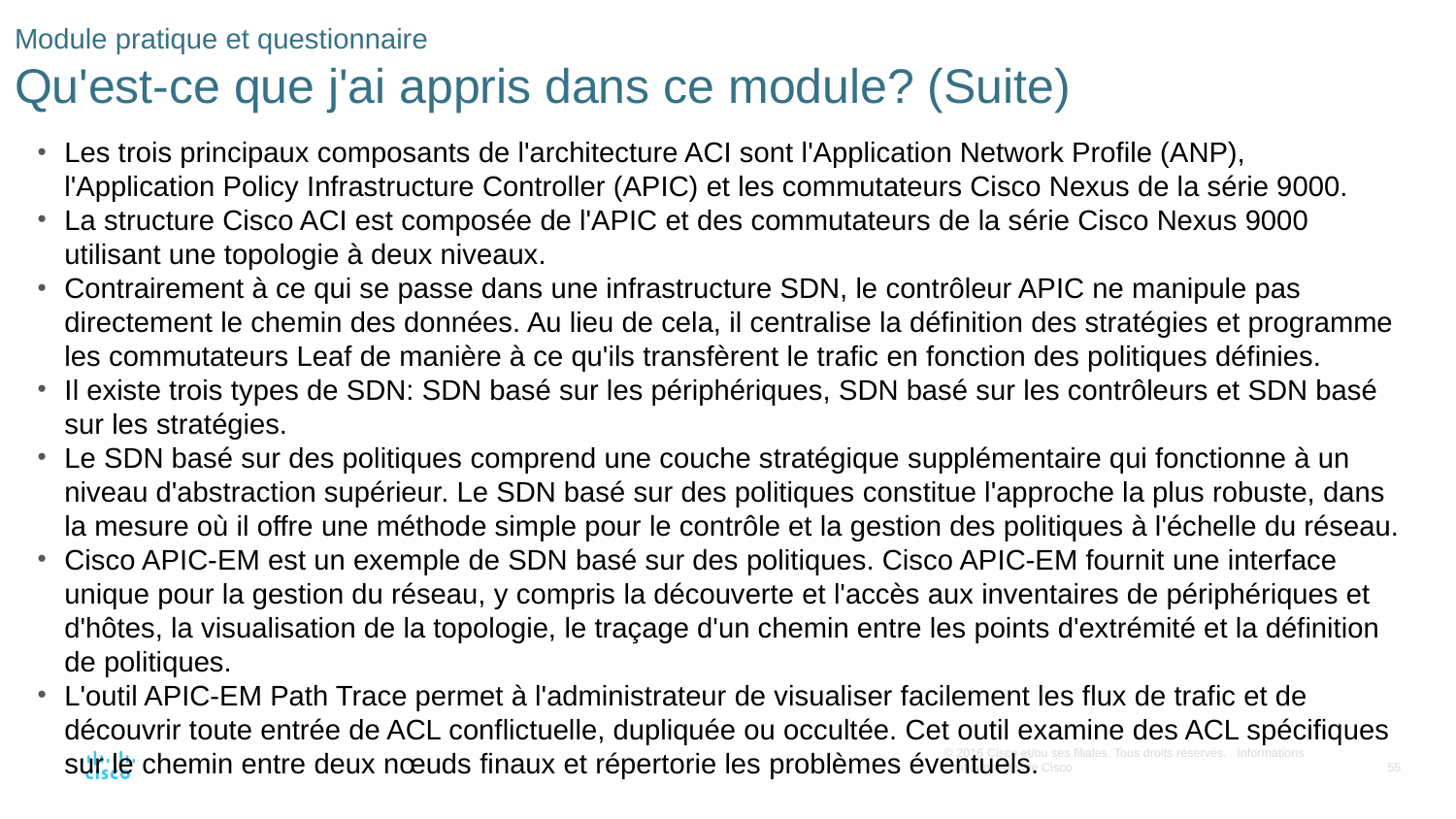

# Module pratique et questionnaire Qu'est-ce que j'ai appris dans ce module? (Suite)
Les trois principaux composants de l'architecture ACI sont l'Application Network Profile (ANP), l'Application Policy Infrastructure Controller (APIC) et les commutateurs Cisco Nexus de la série 9000.
La structure Cisco ACI est composée de l'APIC et des commutateurs de la série Cisco Nexus 9000 utilisant une topologie à deux niveaux.
Contrairement à ce qui se passe dans une infrastructure SDN, le contrôleur APIC ne manipule pas directement le chemin des données. Au lieu de cela, il centralise la définition des stratégies et programme les commutateurs Leaf de manière à ce qu'ils transfèrent le trafic en fonction des politiques définies.
Il existe trois types de SDN: SDN basé sur les périphériques, SDN basé sur les contrôleurs et SDN basé sur les stratégies.
Le SDN basé sur des politiques comprend une couche stratégique supplémentaire qui fonctionne à un niveau d'abstraction supérieur. Le SDN basé sur des politiques constitue l'approche la plus robuste, dans la mesure où il offre une méthode simple pour le contrôle et la gestion des politiques à l'échelle du réseau.
Cisco APIC-EM est un exemple de SDN basé sur des politiques. Cisco APIC-EM fournit une interface unique pour la gestion du réseau, y compris la découverte et l'accès aux inventaires de périphériques et d'hôtes, la visualisation de la topologie, le traçage d'un chemin entre les points d'extrémité et la définition de politiques.
L'outil APIC-EM Path Trace permet à l'administrateur de visualiser facilement les flux de trafic et de découvrir toute entrée de ACL conflictuelle, dupliquée ou occultée. Cet outil examine des ACL spécifiques sur le chemin entre deux nœuds finaux et répertorie les problèmes éventuels.